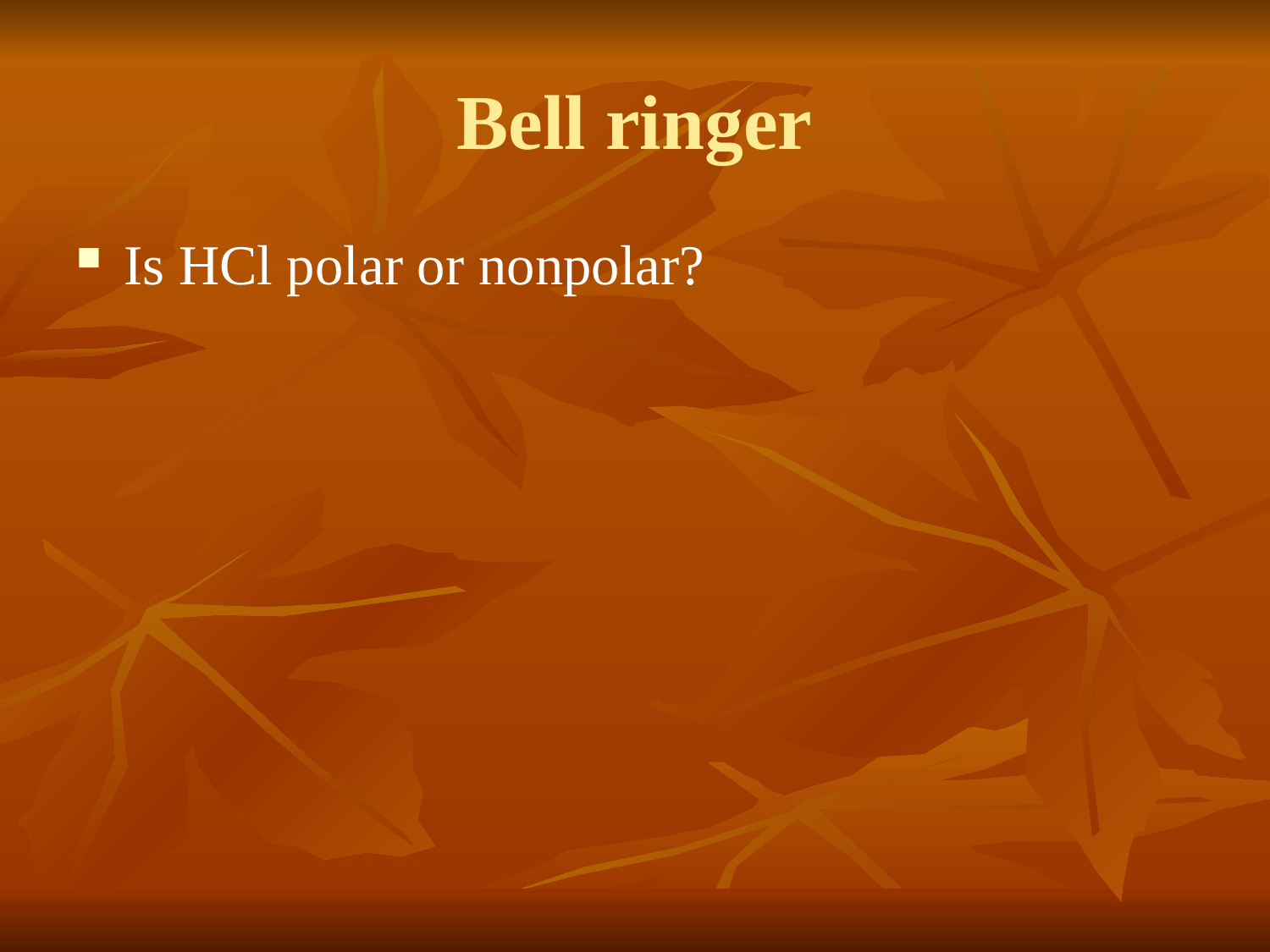

# Bell ringer
Is HCl polar or nonpolar?